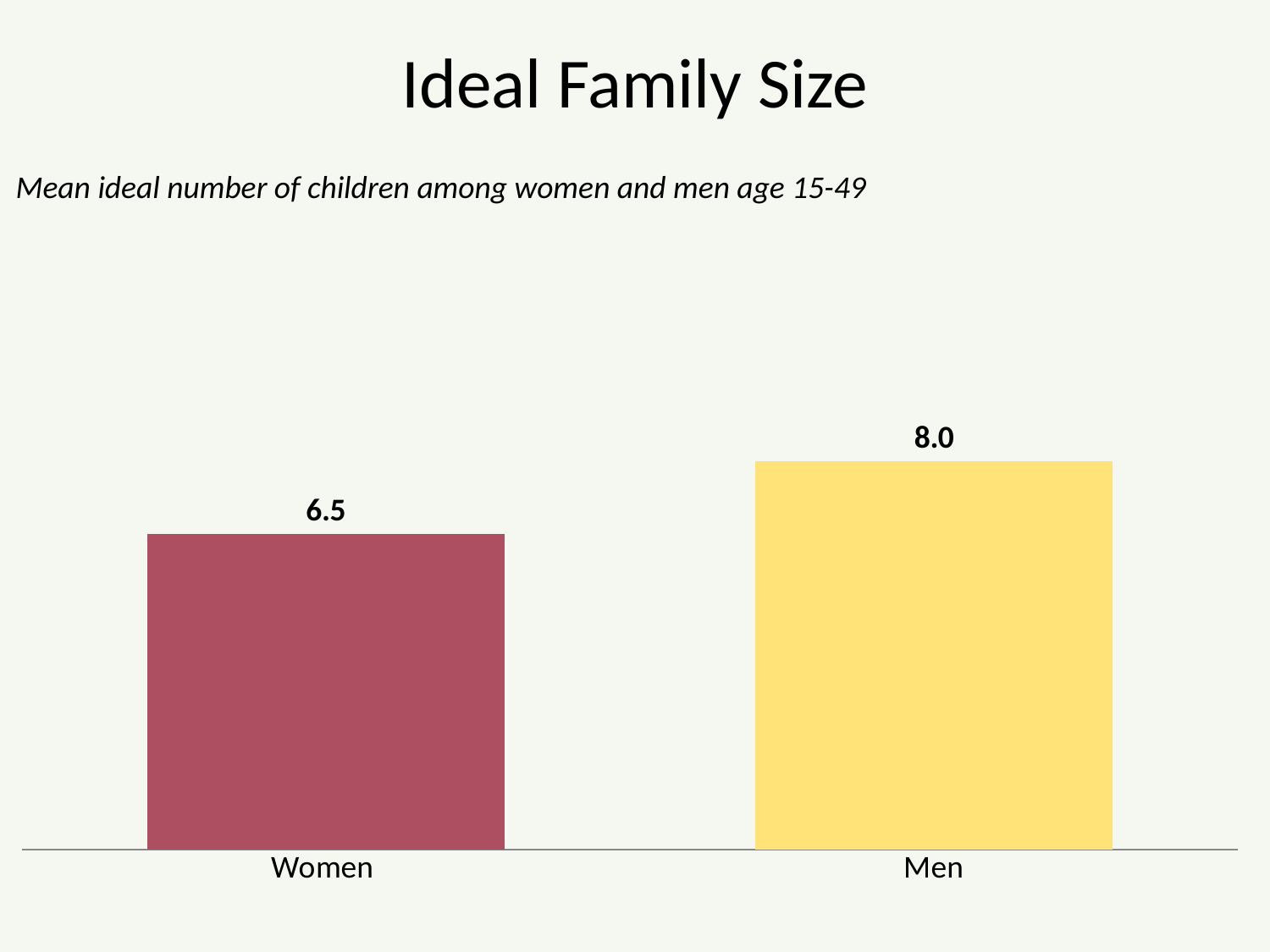

# Ideal Family Size
Mean ideal number of children among women and men age 15-49

### Chart

| Category | Women |
|---|---|
| Women  | 6.5 |
| Men | 8.0 |